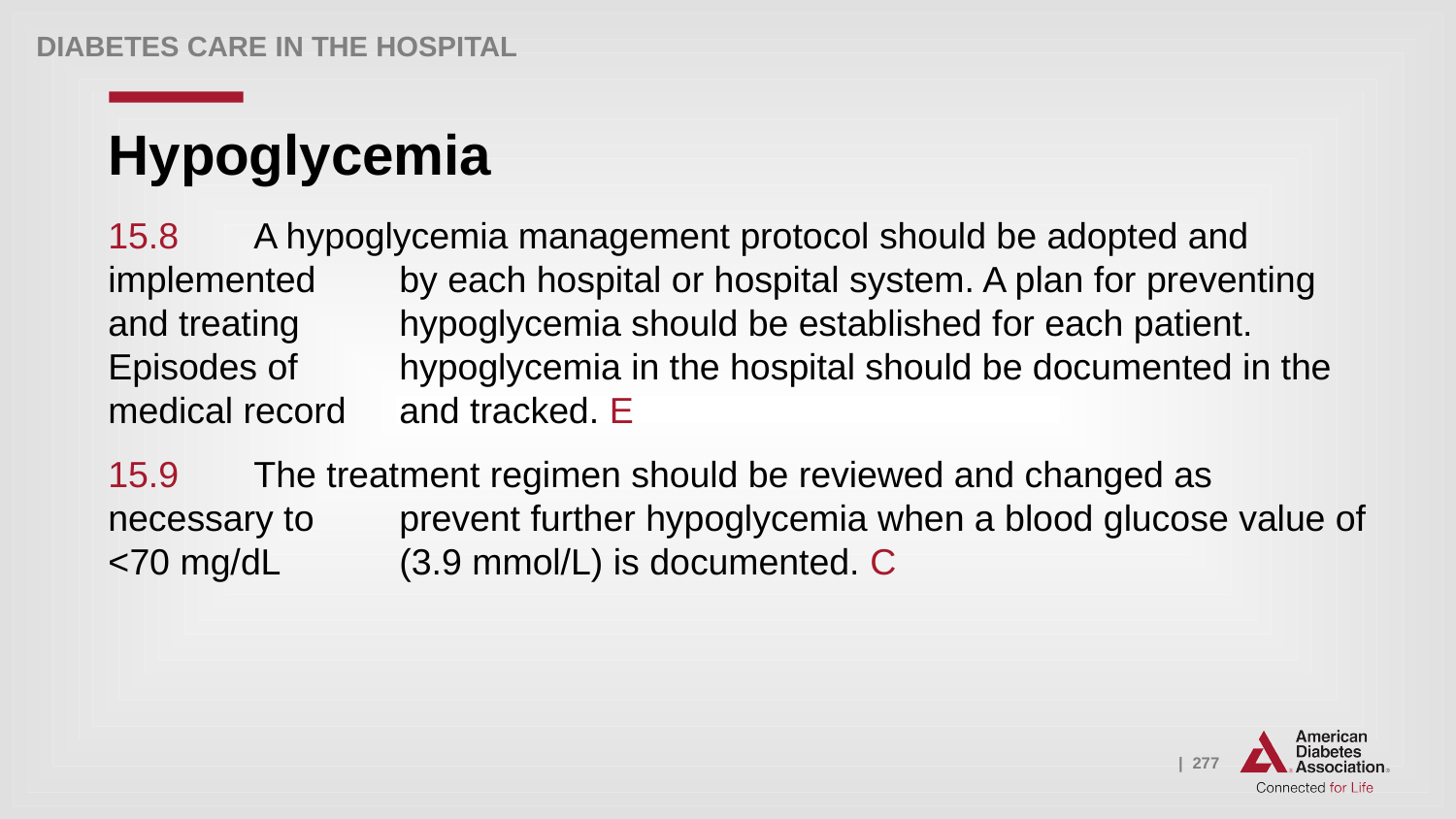

Diabetes Care in the Hospital
# Hypoglycemia
15.8 	A hypoglycemia management protocol should be adopted and implemented  	by each hospital or hospital system. A plan for preventing and treating 	hypoglycemia should be established for each patient. Episodes of 	hypoglycemia in the hospital should be documented in the medical record 	and tracked. E
15.9 	The treatment regimen should be reviewed and changed as necessary to 	prevent further hypoglycemia when a blood glucose value of <70 mg/dL 	(3.9 mmol/L) is documented. C